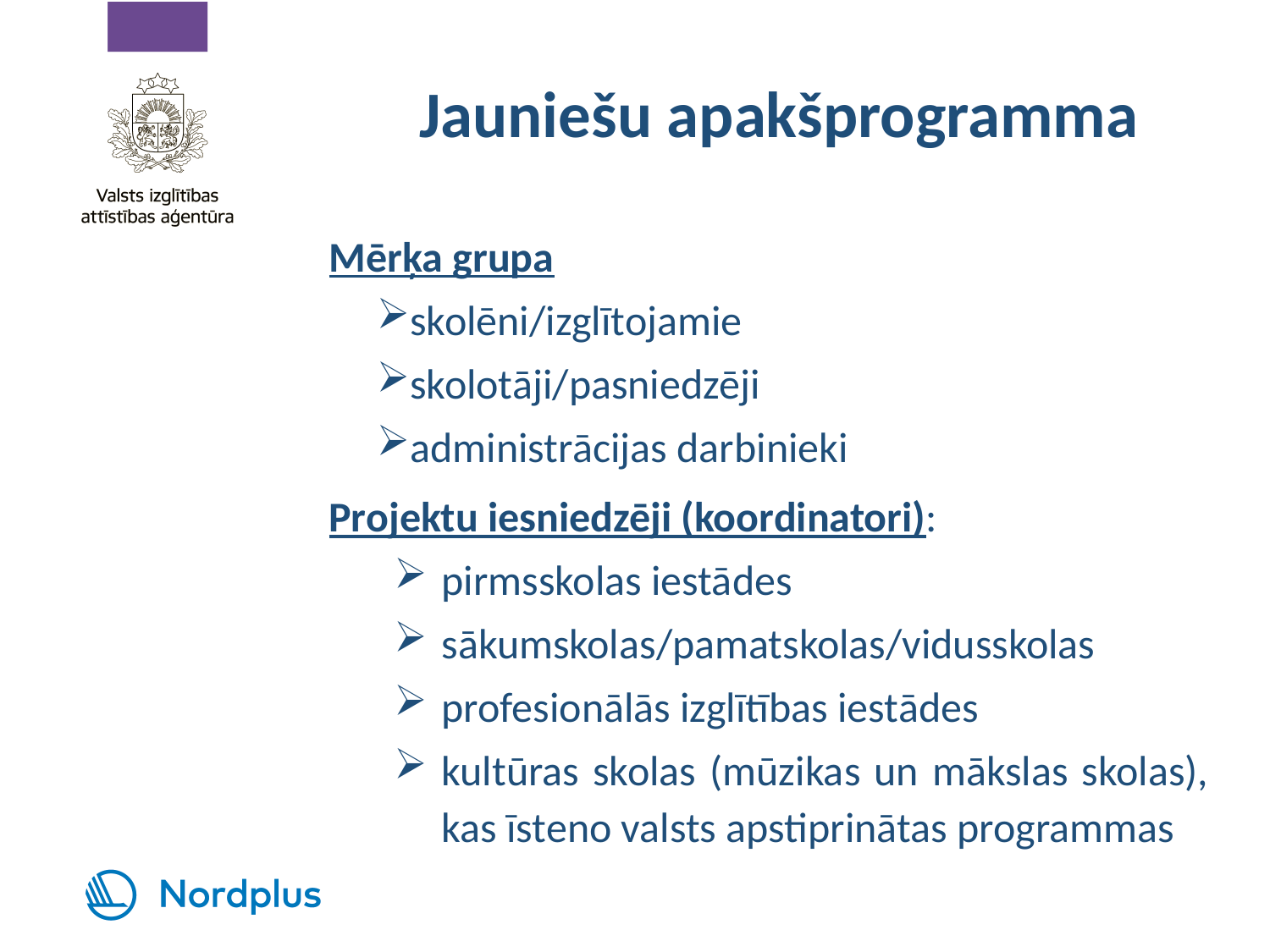

# Jauniešu apakšprogramma
Mērķa grupa
skolēni/izglītojamie
skolotāji/pasniedzēji
administrācijas darbinieki
Projektu iesniedzēji (koordinatori):
pirmsskolas iestādes
sākumskolas/pamatskolas/vidusskolas
profesionālās izglītības iestādes
kultūras skolas (mūzikas un mākslas skolas), kas īsteno valsts apstiprinātas programmas